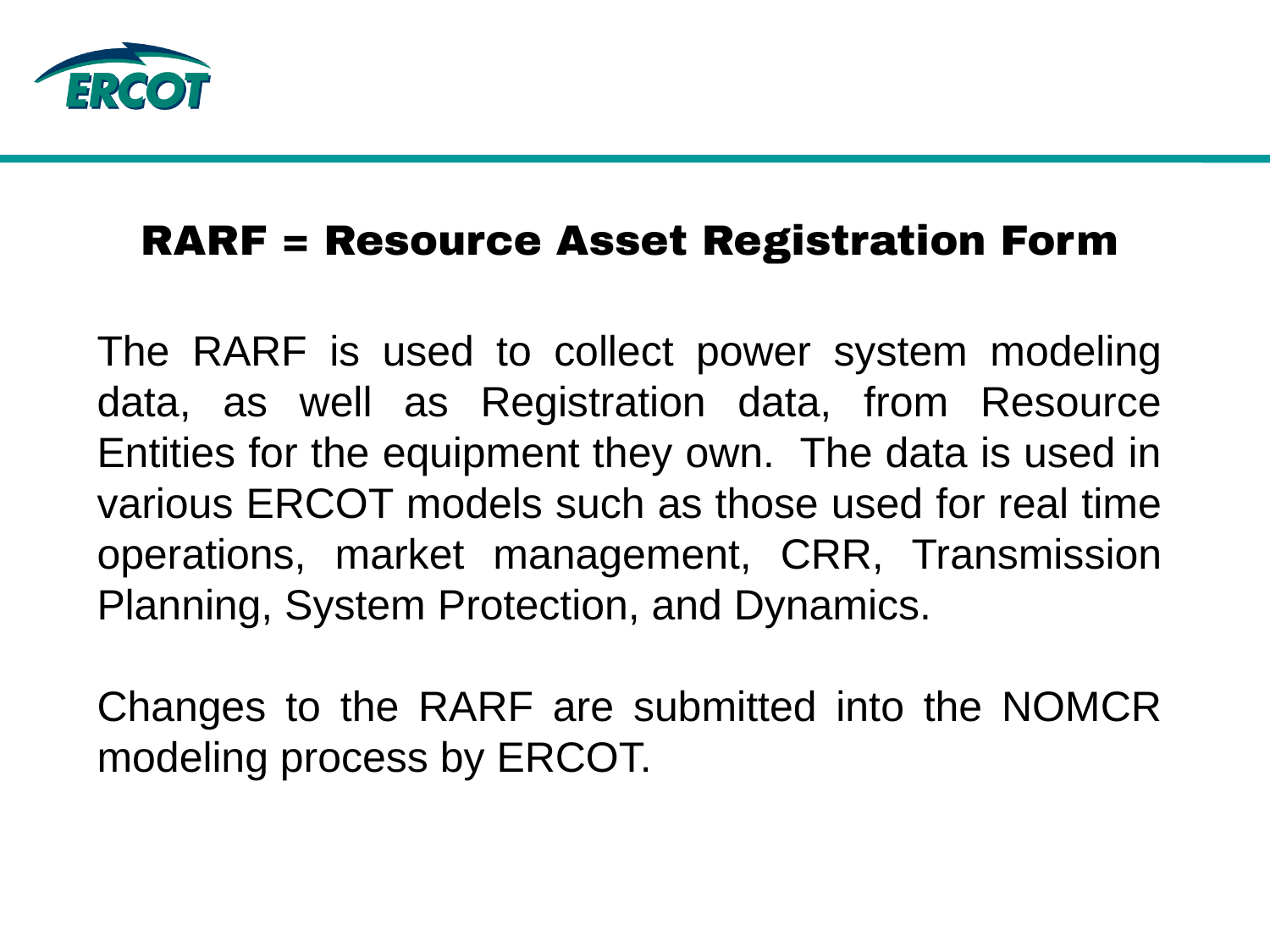

# RARF = Resource Asset Registration Form
The RARF is used to collect power system modeling data, as well as Registration data, from Resource Entities for the equipment they own.  The data is used in various ERCOT models such as those used for real time operations, market management, CRR, Transmission Planning, System Protection, and Dynamics.

Changes to the RARF are submitted into the NOMCR modeling process by ERCOT.